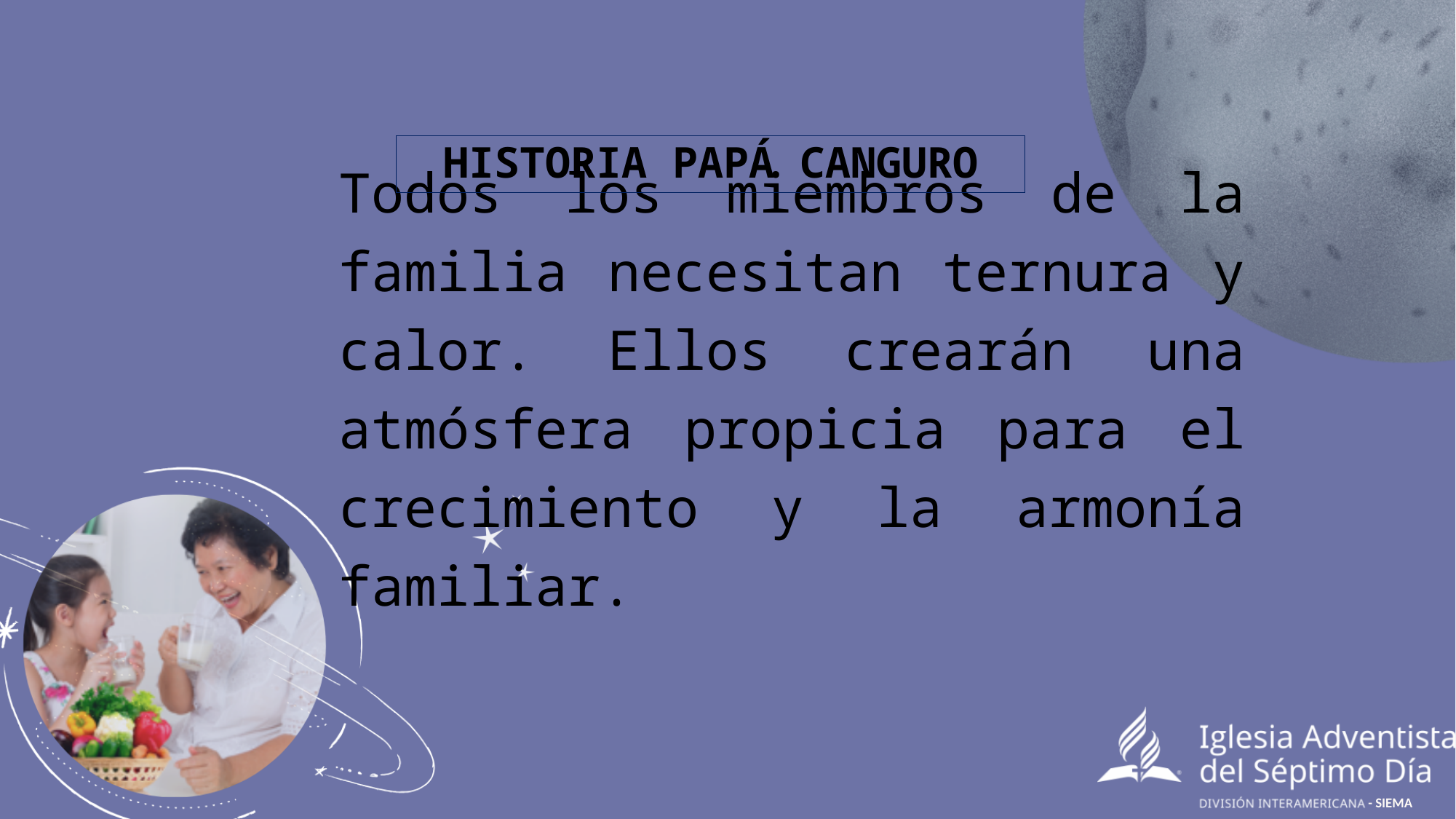

HISTORIA PAPÁ CANGURO
Todos los miembros de la familia necesitan ternura y calor. Ellos crearán una atmósfera propicia para el crecimiento y la armonía familiar.
 - SIEMA